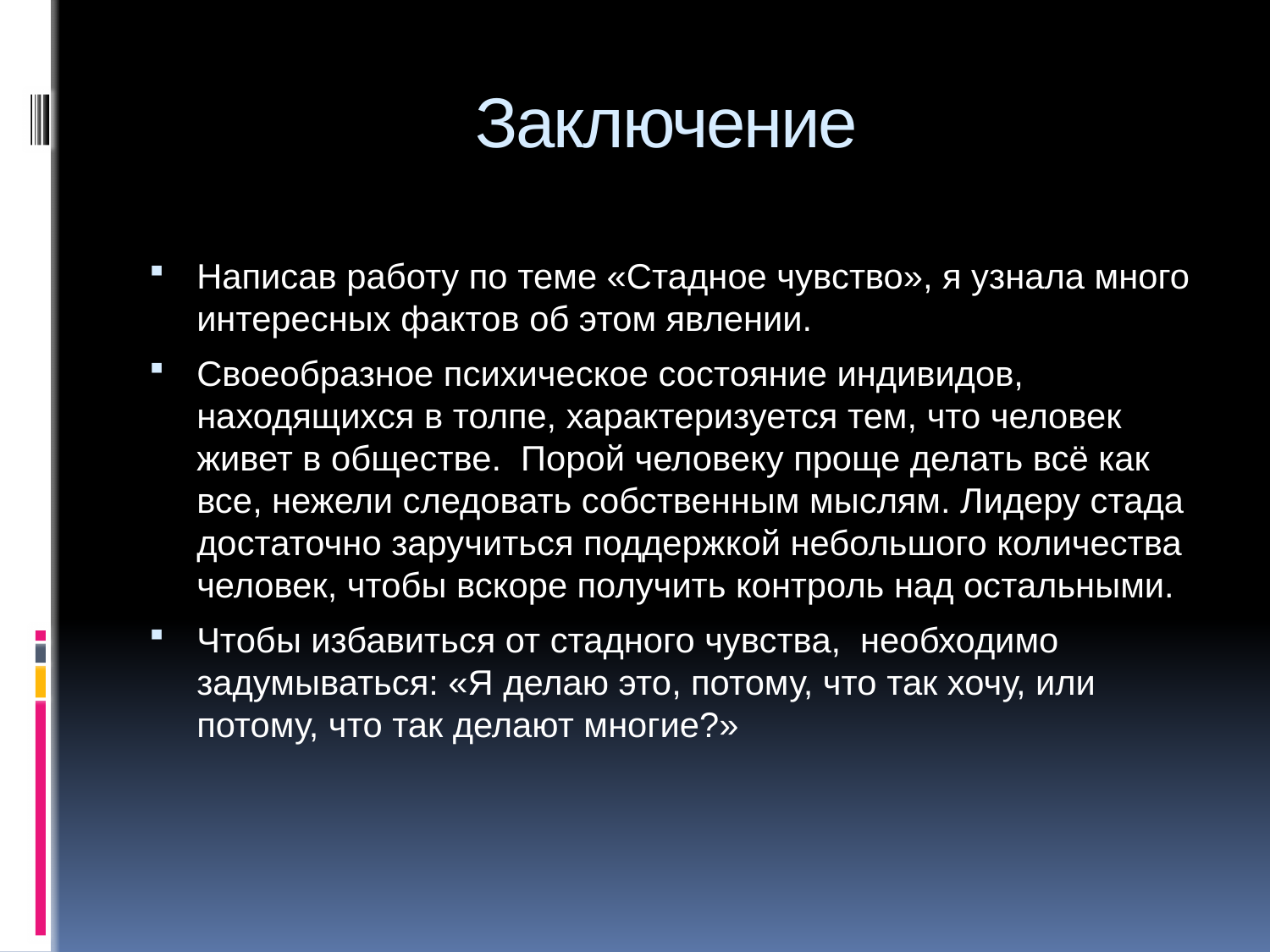

# Заключение
Написав работу по теме «Стадное чувство», я узнала много интересных фактов об этом явлении.
Своеобразное психическое состояние индивидов, находящихся в толпе, характеризуется тем, что человек живет в обществе.  Порой человеку проще делать всё как все, нежели следовать собственным мыслям. Лидеру стада достаточно заручиться поддержкой небольшого количества человек, чтобы вскоре получить контроль над остальными.
Чтобы избавиться от стадного чувства,  необходимо  задумываться: «Я делаю это, потому, что так хочу, или потому, что так делают многие?»